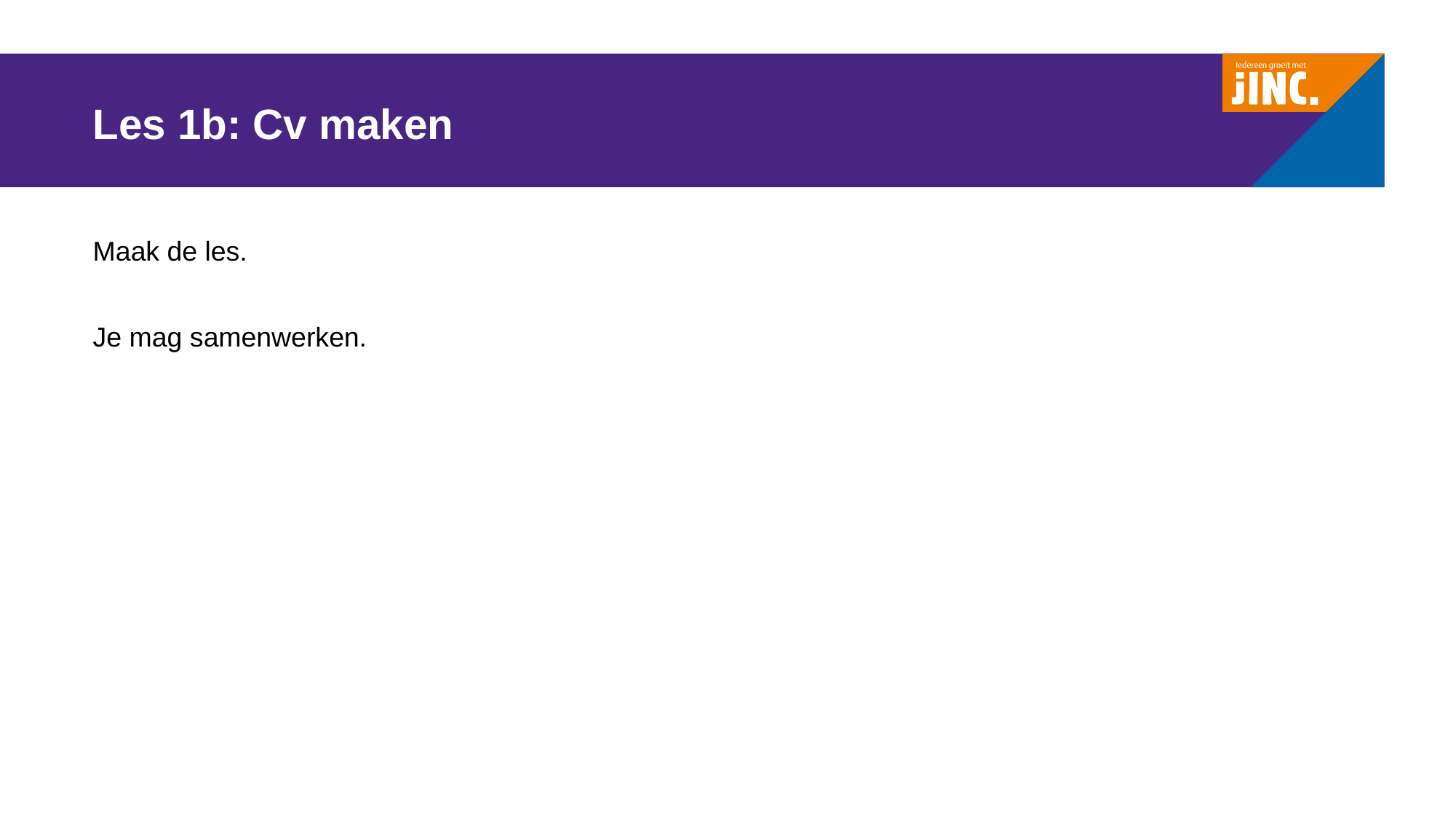

# Les 1b: Cv maken
Maak de les.

Je mag samenwerken.